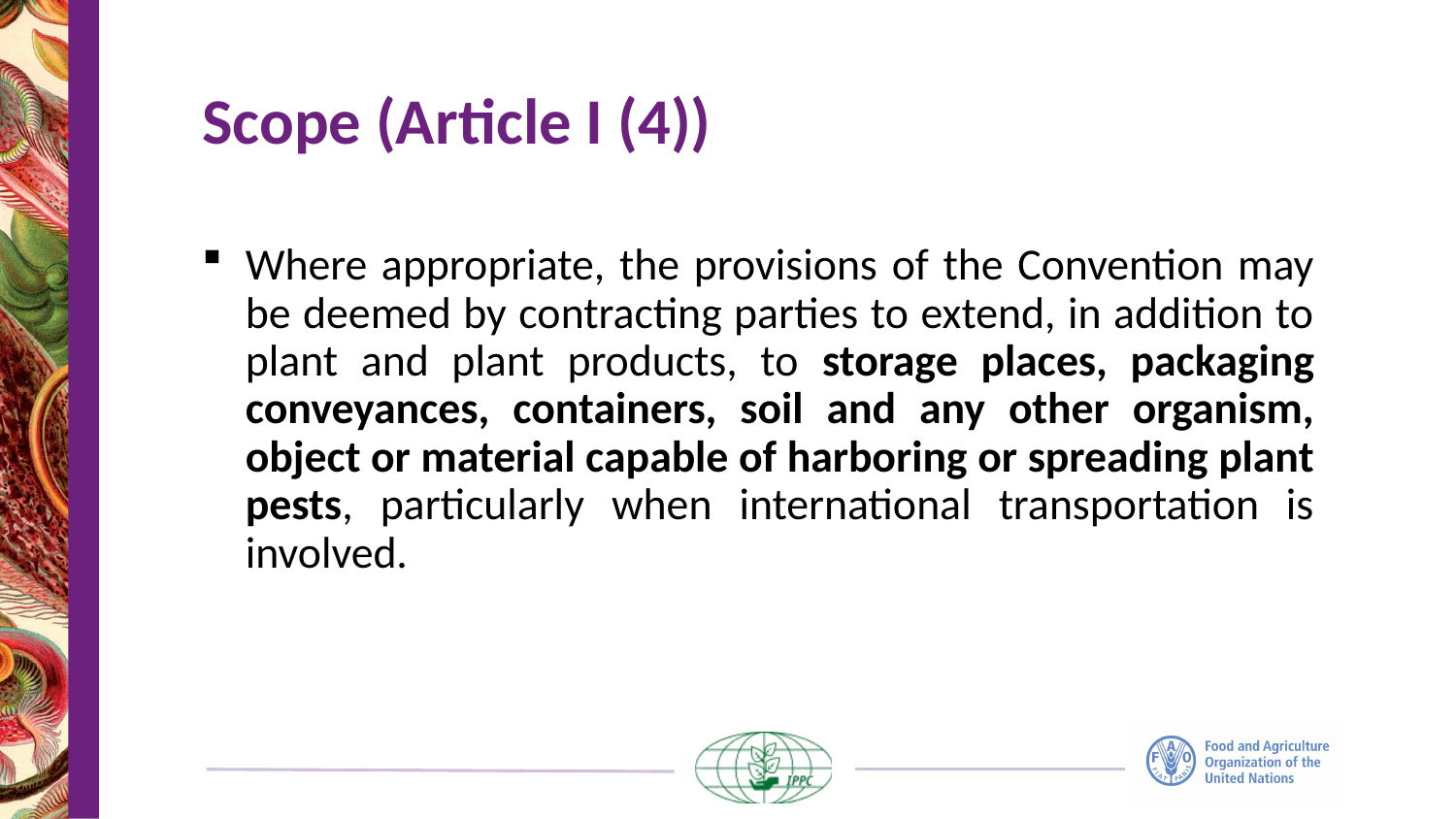

# Scope (Article I (4))
Where appropriate, the provisions of the Convention may be deemed by contracting parties to extend, in addition to plant and plant products, to storage places, packaging conveyances, containers, soil and any other organism, object or material capable of harboring or spreading plant pests, particularly when international transportation is involved.